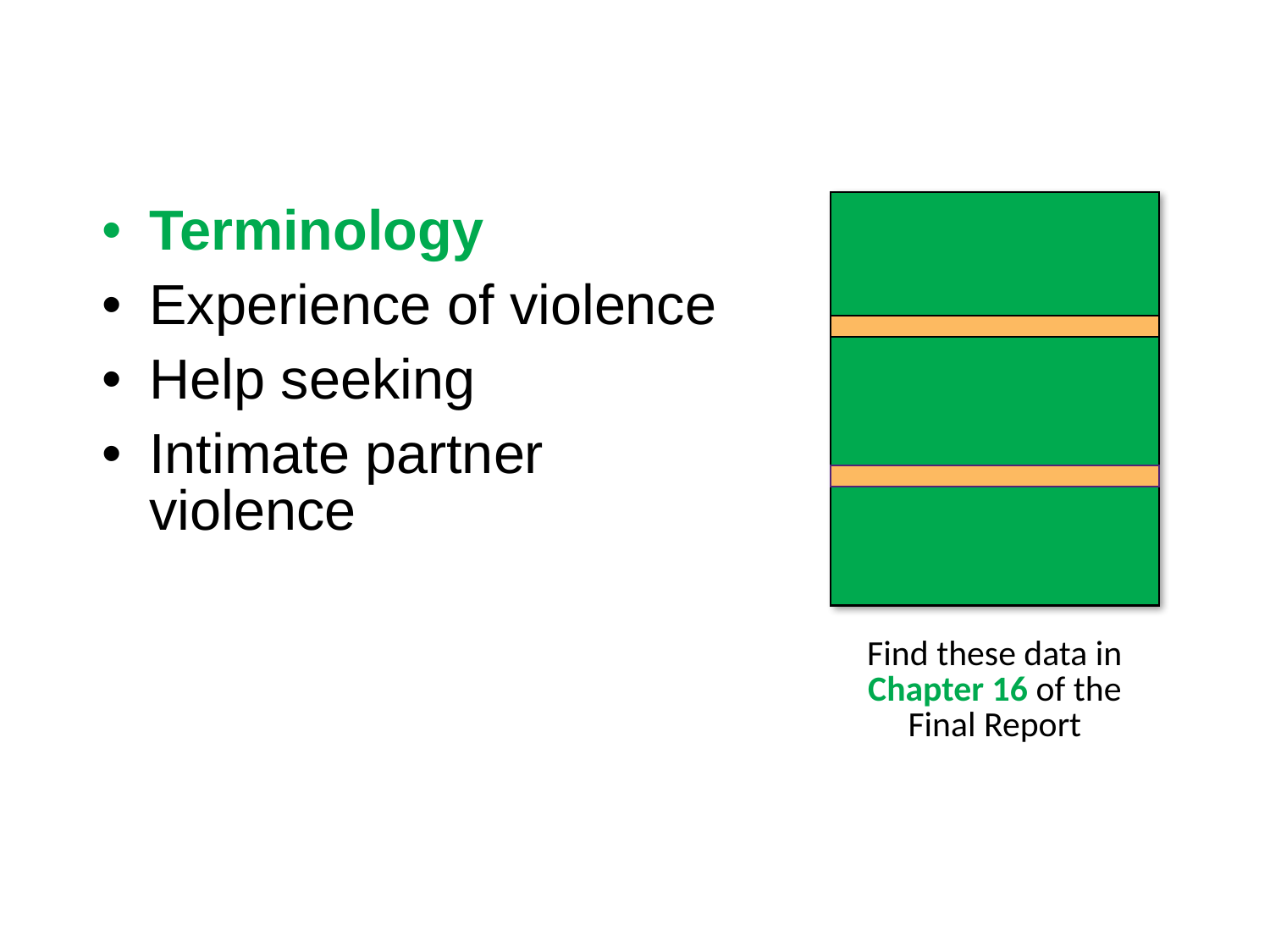

Terminology
Experience of violence
Help seeking
Intimate partner violence

Find these data in Chapter 16 of the Final Report